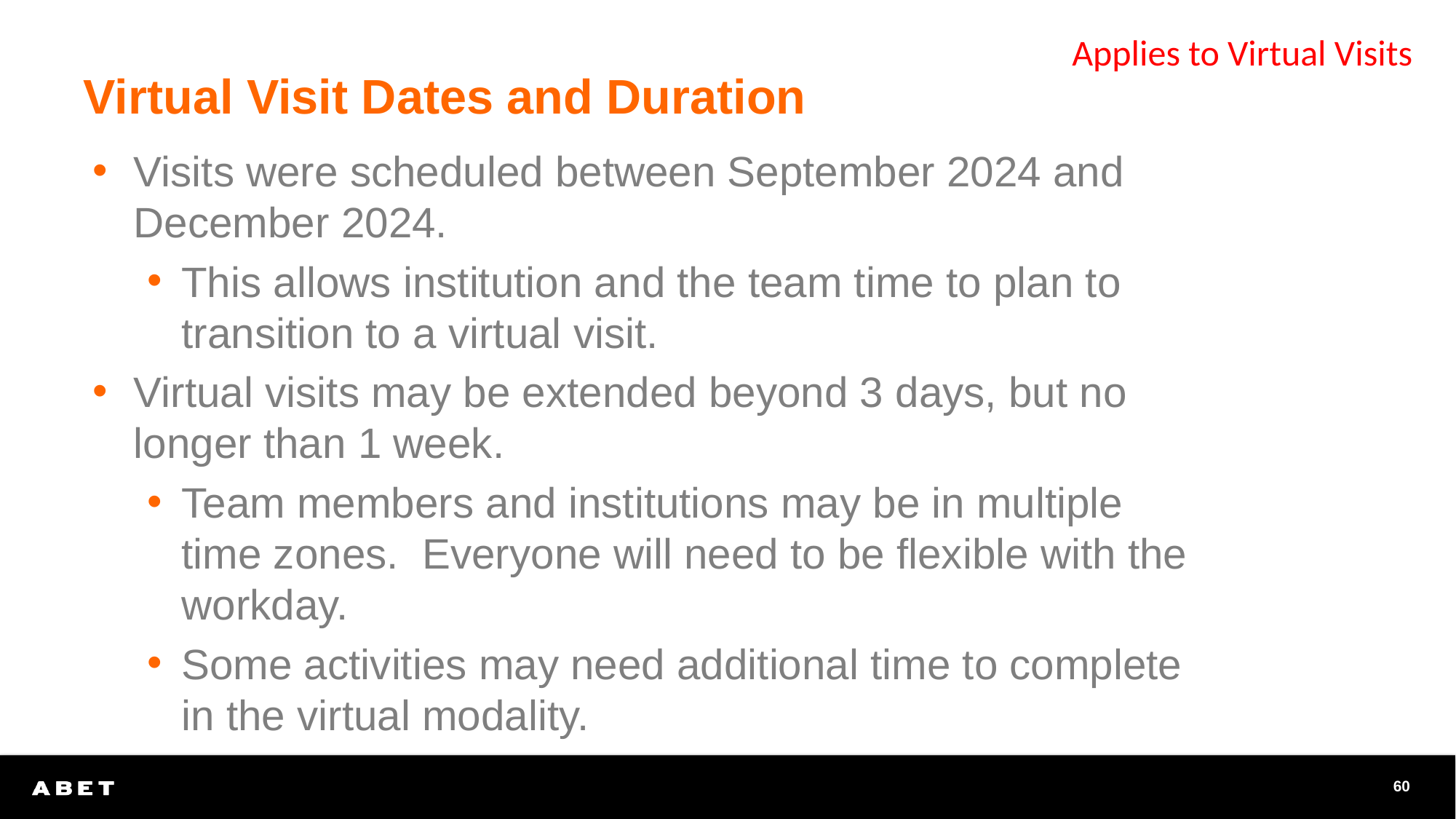

Applies to Virtual Visits
# Virtual Visit Dates and Duration
Visits were scheduled between September 2024 and December 2024.
This allows institution and the team time to plan to transition to a virtual visit.
Virtual visits may be extended beyond 3 days, but no longer than 1 week.
Team members and institutions may be in multiple time zones.  Everyone will need to be flexible with the workday.
Some activities may need additional time to complete in the virtual modality.